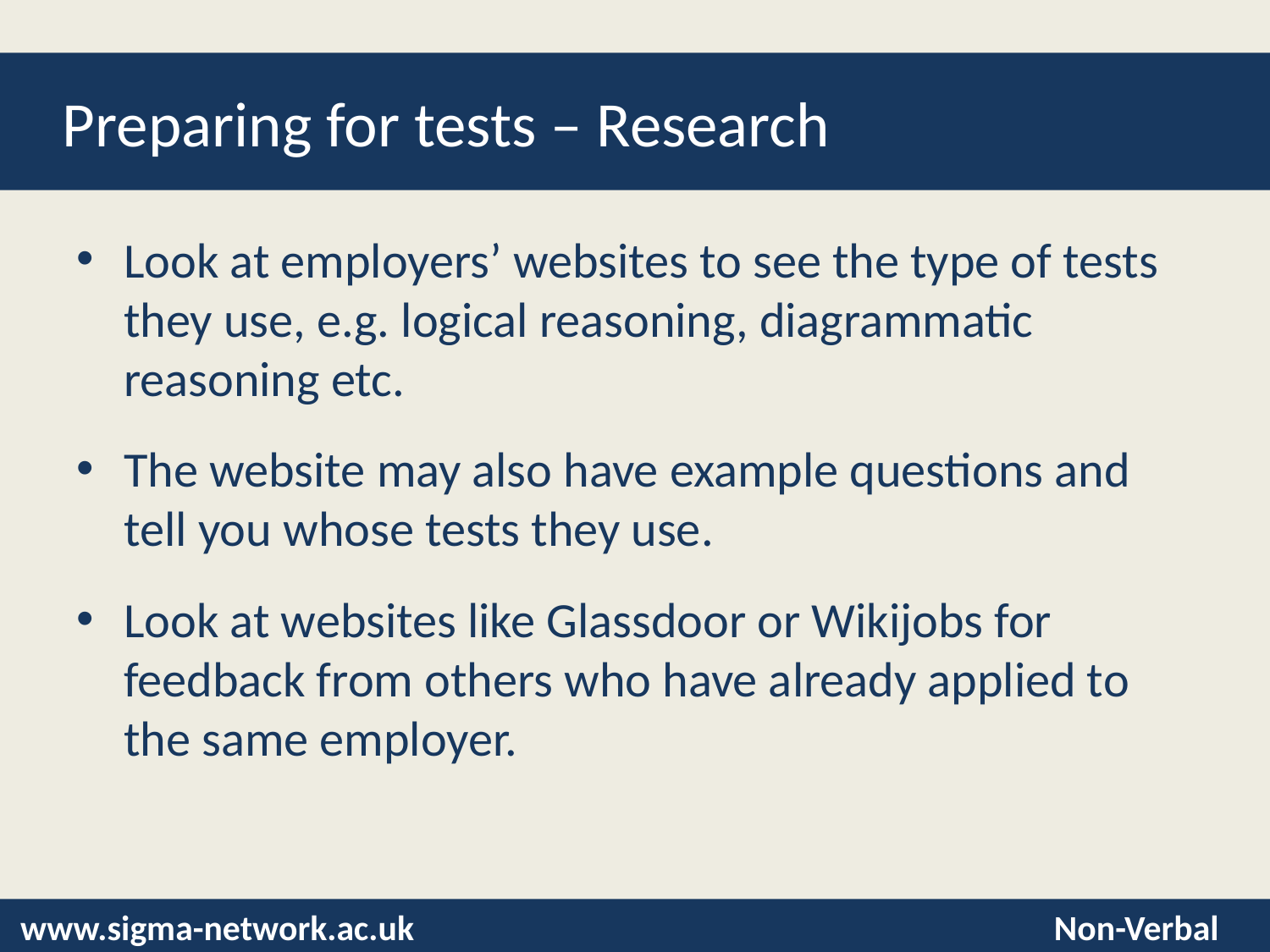

# Preparing for tests – Research
Look at employers’ websites to see the type of tests they use, e.g. logical reasoning, diagrammatic reasoning etc.
The website may also have example questions and tell you whose tests they use.
Look at websites like Glassdoor or Wikijobs for feedback from others who have already applied to the same employer.